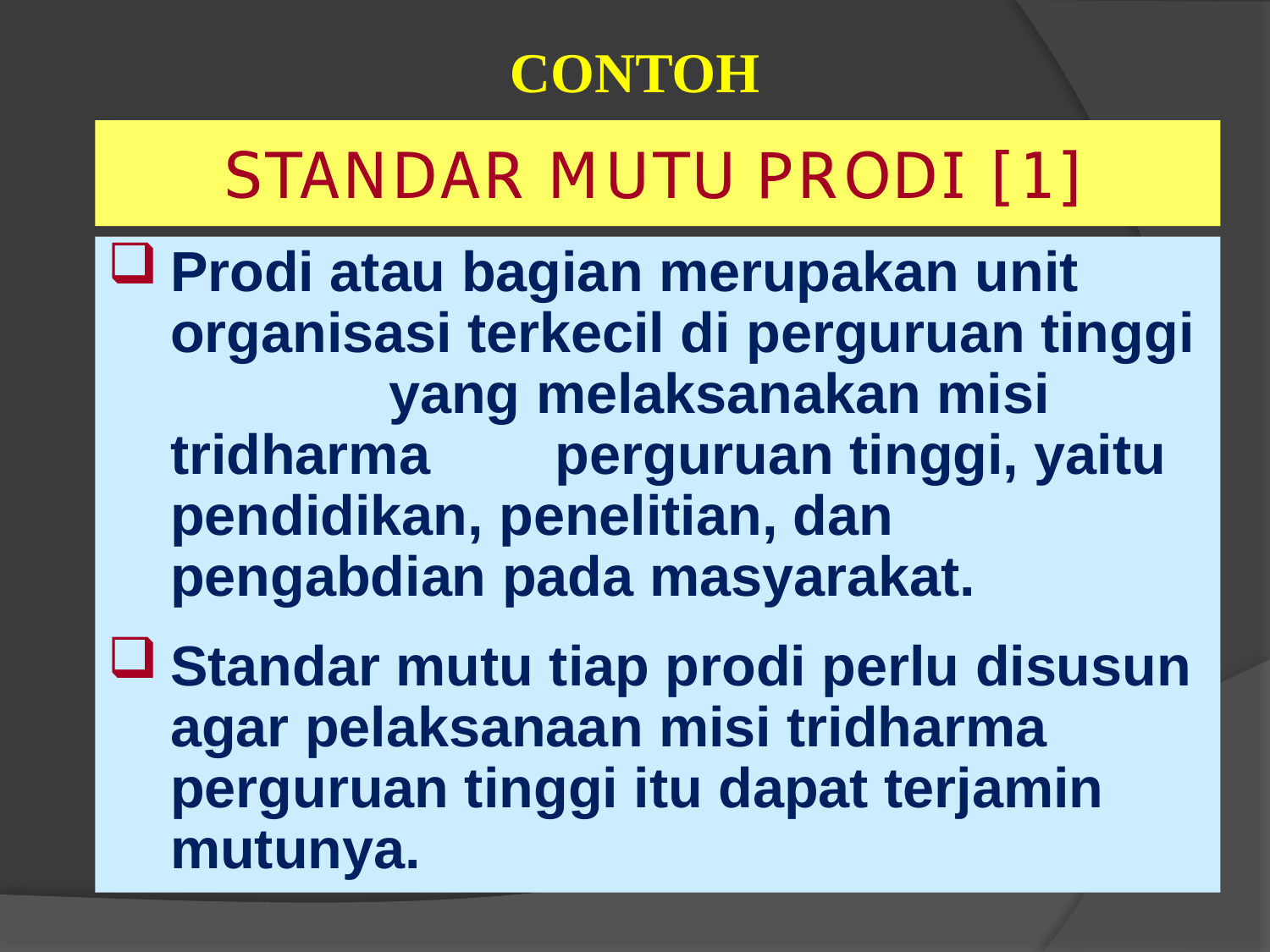

CONTOH
STANDAR MUTU PRODI [1]
Prodi atau bagian merupakan unit      organisasi terkecil di perguruan tinggi               yang melaksanakan misi tridharma        perguruan tinggi, yaitu pendidikan, penelitian, dan pengabdian pada masyarakat.

Standar mutu tiap prodi perlu disusun agar pelaksanaan misi tridharma perguruan tinggi itu dapat terjamin mutunya.